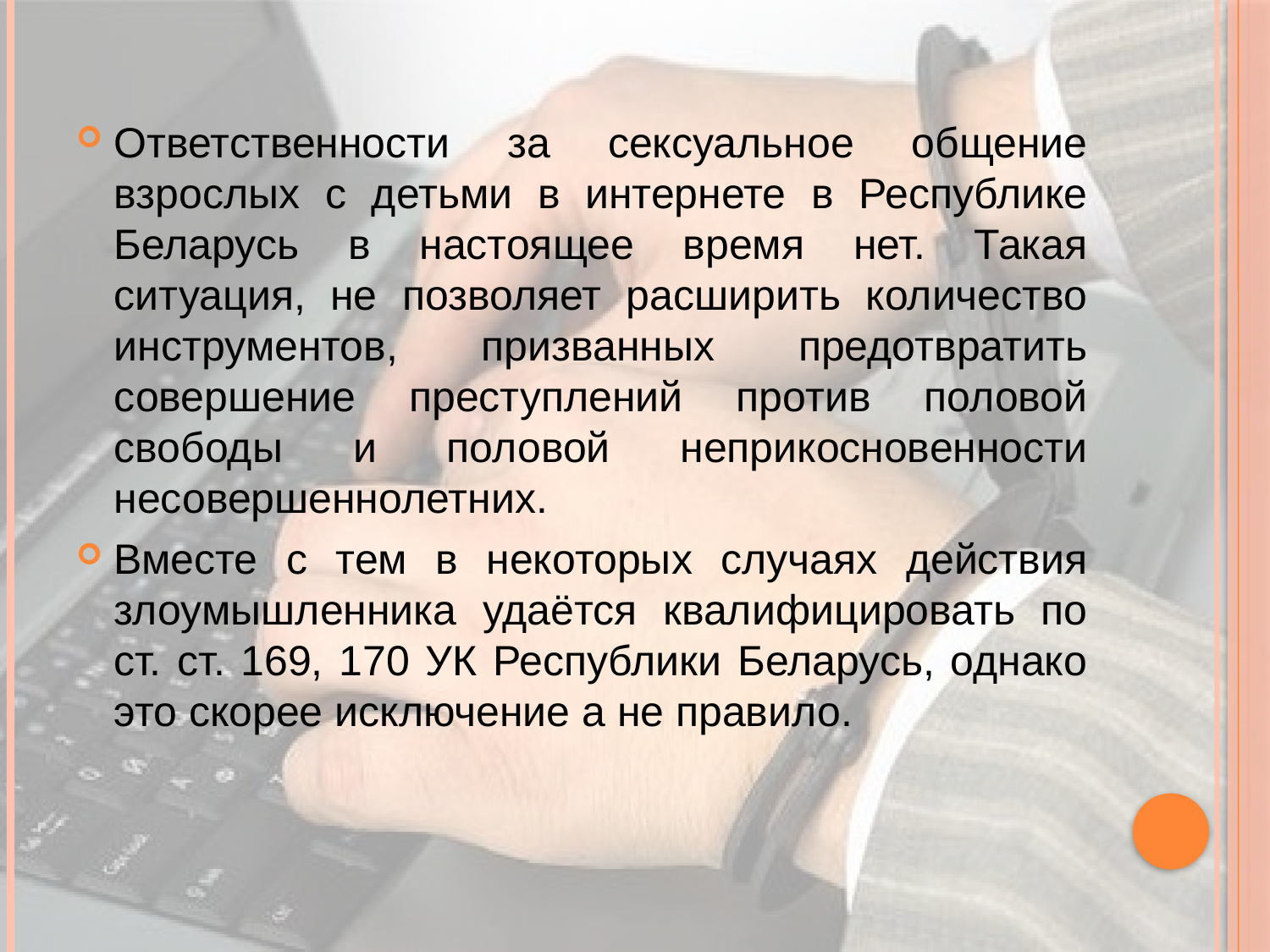

Ответственности за сексуальное общение взрослых с детьми в интернете в Республике Беларусь в настоящее время нет. Такая ситуация, не позволяет расширить количество инструментов, призванных предотвратить совершение преступлений против половой свободы и половой неприкосновенности несовершеннолетних.
Вместе с тем в некоторых случаях действия злоумышленника удаётся квалифицировать по ст. ст. 169, 170 УК Республики Беларусь, однако это скорее исключение а не правило.